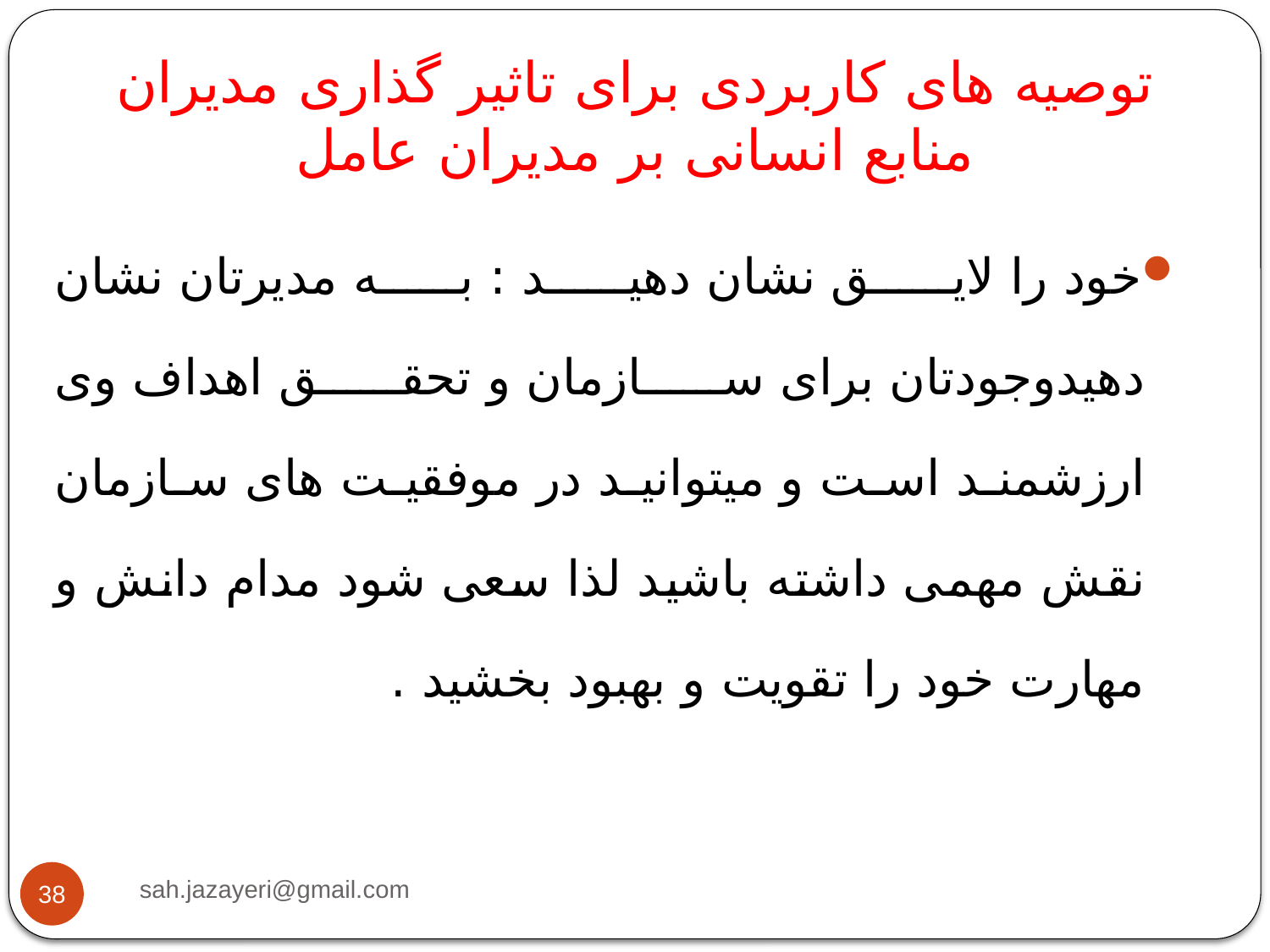

# توصیه های کاربردی برای تاثیر گذاری مدیران منابع انسانی بر مدیران عامل
خود را لایق نشان دهید : به مدیرتان نشان دهیدوجودتان برای سازمان و تحقق اهداف وی ارزشمند است و میتوانید در موفقیت های سازمان نقش مهمی داشته باشید لذا سعی شود مدام دانش و مهارت خود را تقویت و بهبود بخشید .
sah.jazayeri@gmail.com
38